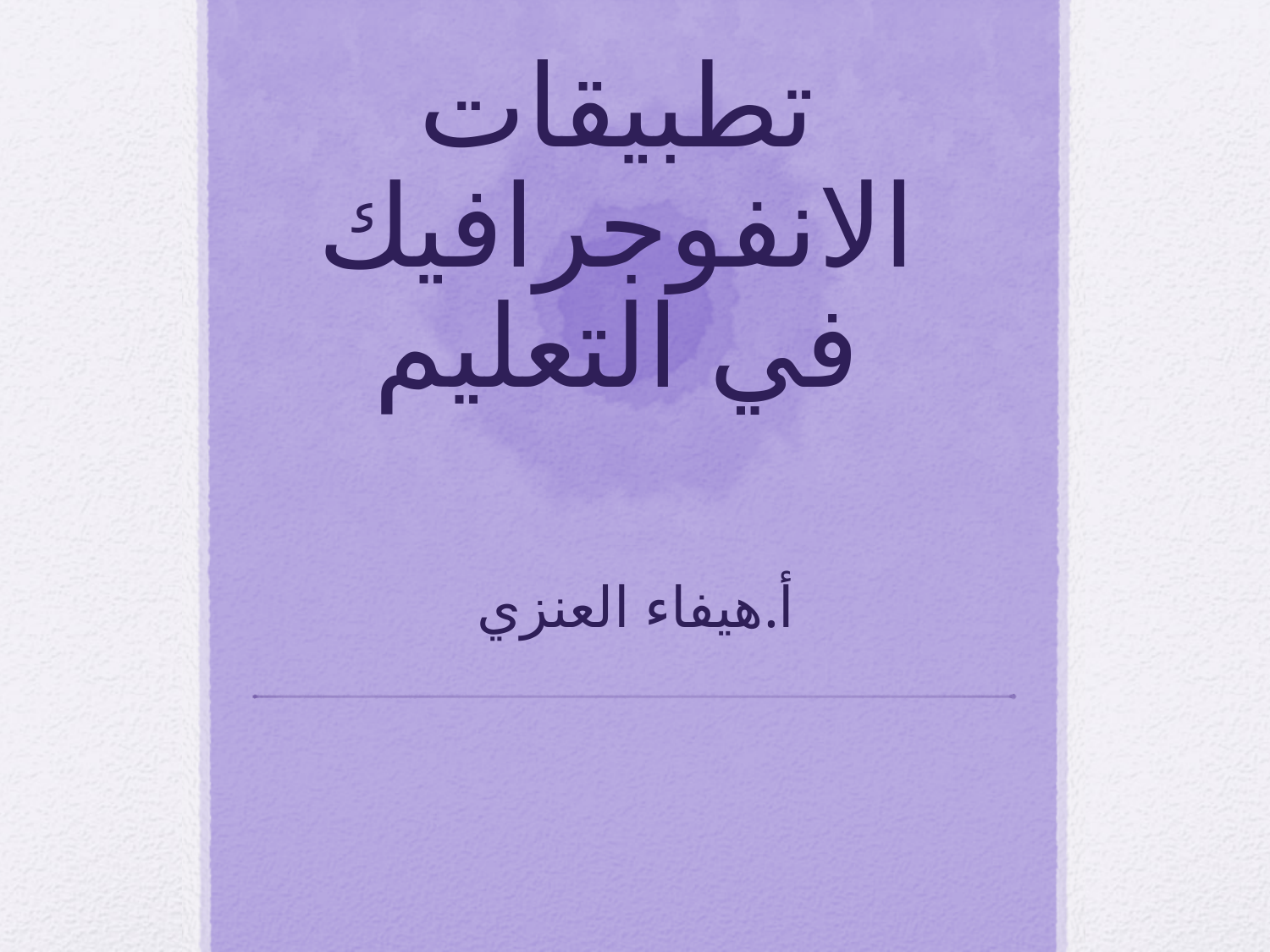

# تطبيقات الانفوجرافيك في التعليم
أ.هيفاء العنزي